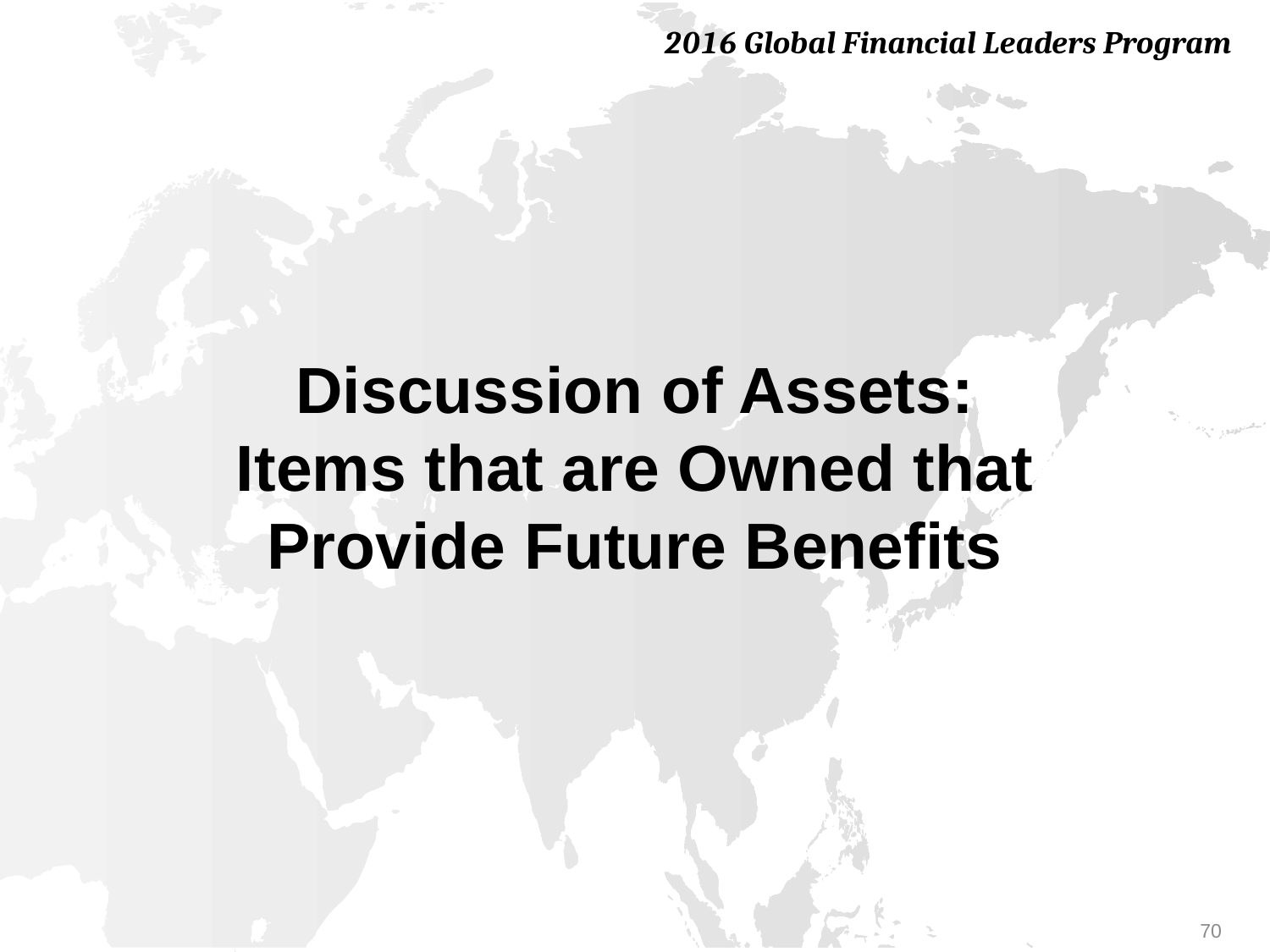

# Discussion of Assets: Items that are Owned that Provide Future Benefits
70